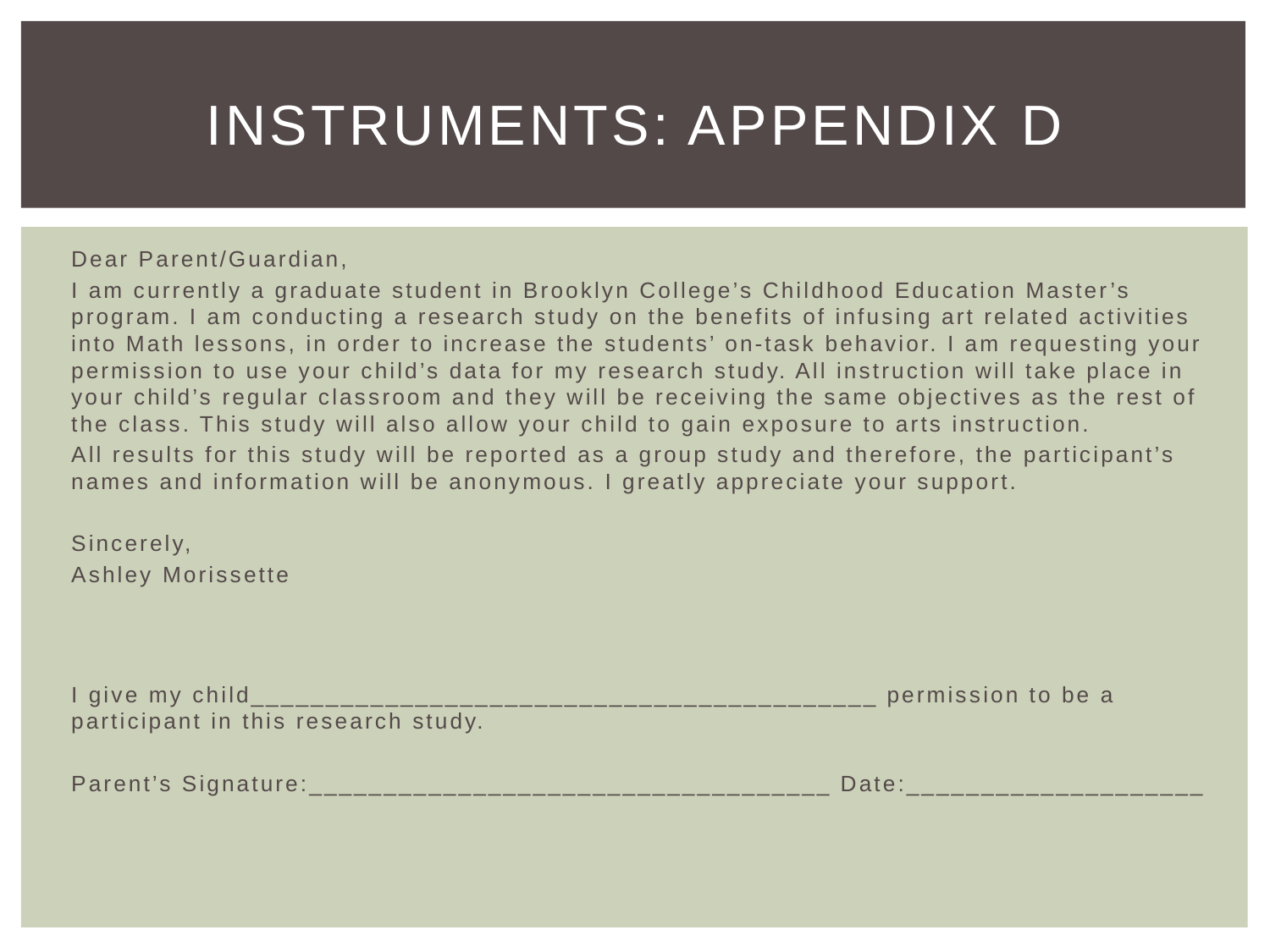

# INSTRUMENTS: appendix d
Dear Parent/Guardian,
	I am currently a graduate student in Brooklyn College’s Childhood Education Master’s program. I am conducting a research study on the benefits of infusing art related activities into Math lessons, in order to increase the students’ on-task behavior. I am requesting your permission to use your child’s data for my research study. All instruction will take place in your child’s regular classroom and they will be receiving the same objectives as the rest of the class. This study will also allow your child to gain exposure to arts instruction.
	All results for this study will be reported as a group study and therefore, the participant’s names and information will be anonymous. I greatly appreciate your support.

Sincerely,
Ashley Morissette

I give my child__________________________________________ permission to be a participant in this research study.

Parent’s Signature:___________________________________ Date:____________________